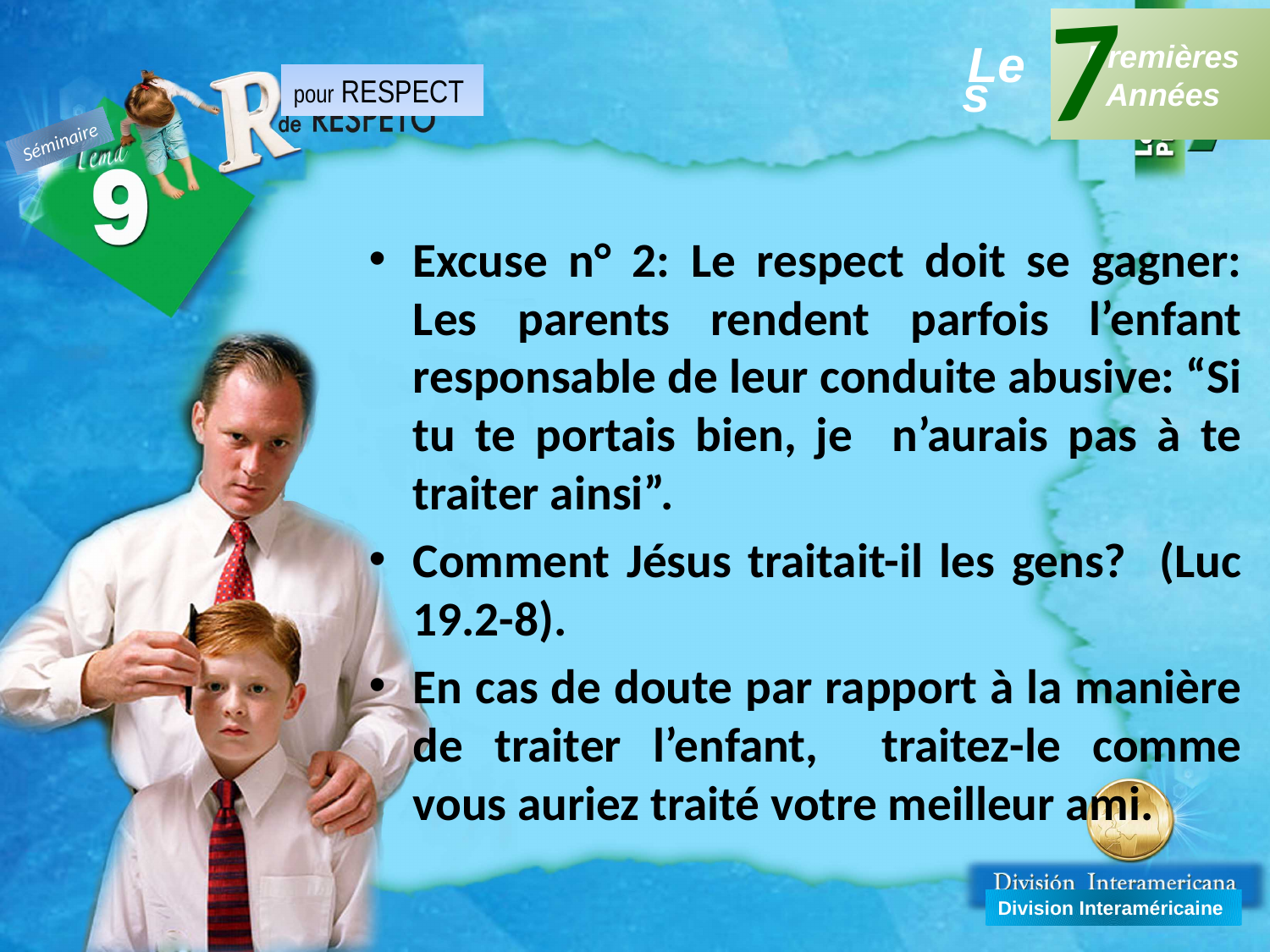

Excuse n° 2: Le respect doit se gagner: Les parents rendent parfois l’enfant responsable de leur conduite abusive: “Si tu te portais bien, je  n’aurais pas à te traiter ainsi”.
Comment Jésus traitait-il les gens?  (Luc 19.2-8).
En cas de doute par rapport à la manière de traiter l’enfant,  traitez-le comme vous auriez traité votre meilleur ami.